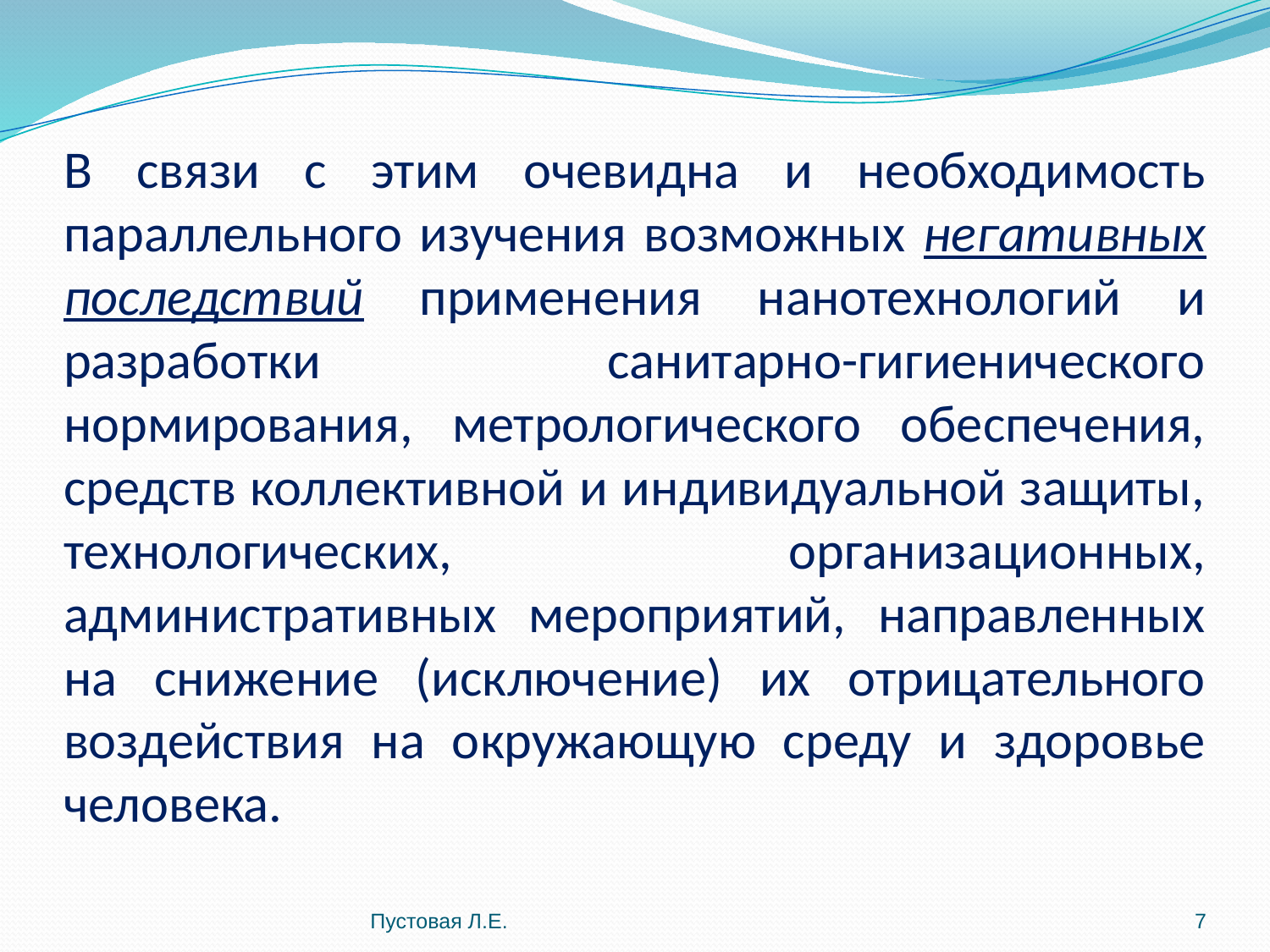

# В связи с этим очевидна и необходимость параллельного изучения возможных негативных последствий применения нанотехнологий и разработки санитарно-гигиенического нормирования, метрологического обеспечения, средств коллективной и индивидуальной защиты, технологических, организационных, административных мероприятий, направленных на снижение (исключение) их отрицательного воздействия на окружающую среду и здоровье человека.
Пустовая Л.Е.
7